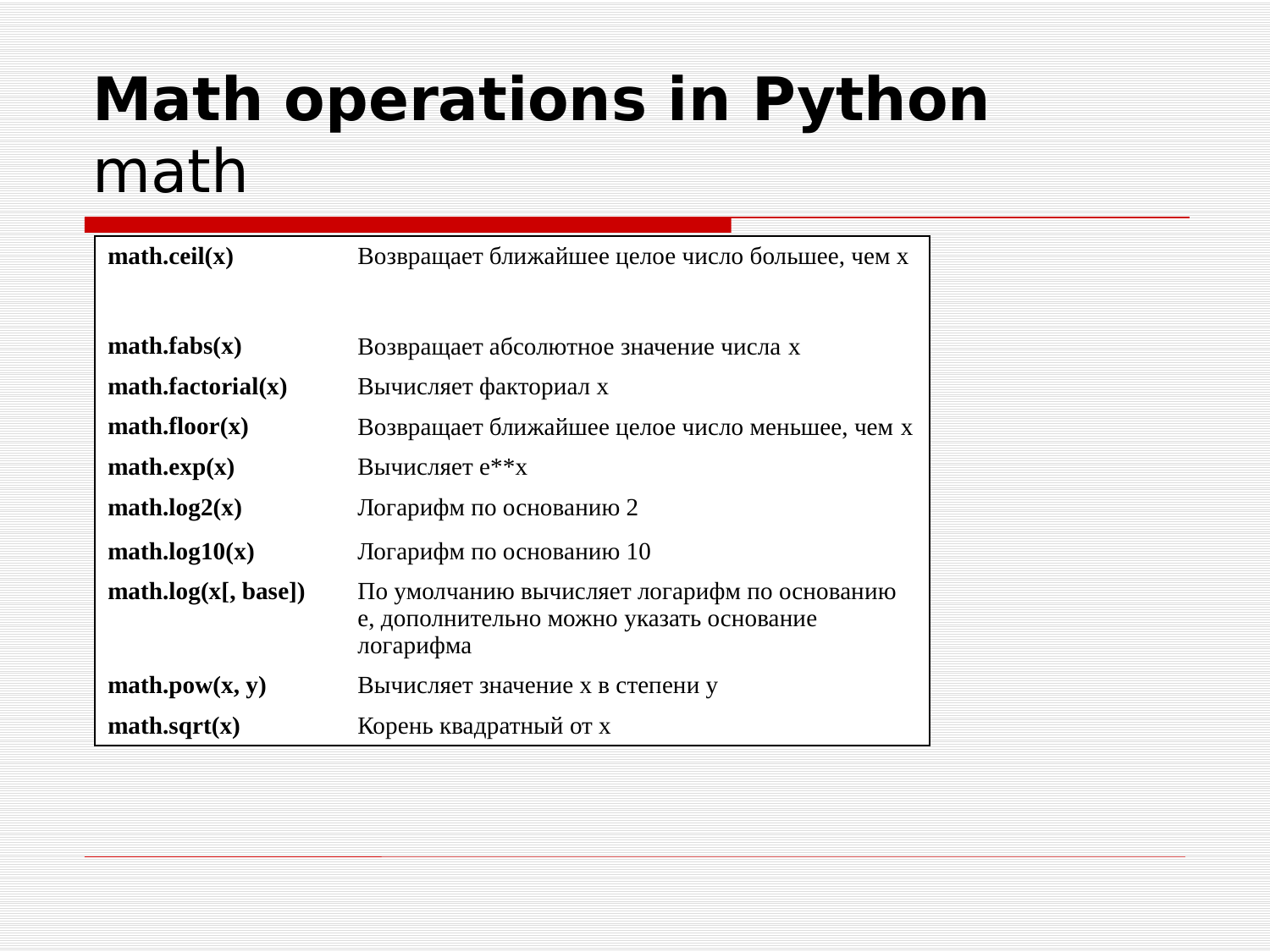

Math operations in Python	math
| math.ceil(x) | Возвращает ближайшее целое число большее, чем x |
| --- | --- |
| math.fabs(x) | Возвращает абсолютное значение числа x |
| math.factorial(x) | Вычисляет факториал x |
| math.floor(x) | Возвращает ближайшее целое число меньшее, чем x |
| math.exp(x) | Вычисляет e\*\*x |
| math.log2(x) | Логарифм по основанию 2 |
| math.log10(x) | Логарифм по основанию 10 |
| math.log(x[, base]) | По умолчанию вычисляет логарифм по основанию e, дополнительно можно указать основание логарифма |
| math.pow(x, y) | Вычисляет значение x в степени y |
| math.sqrt(x) | Корень квадратный от x |